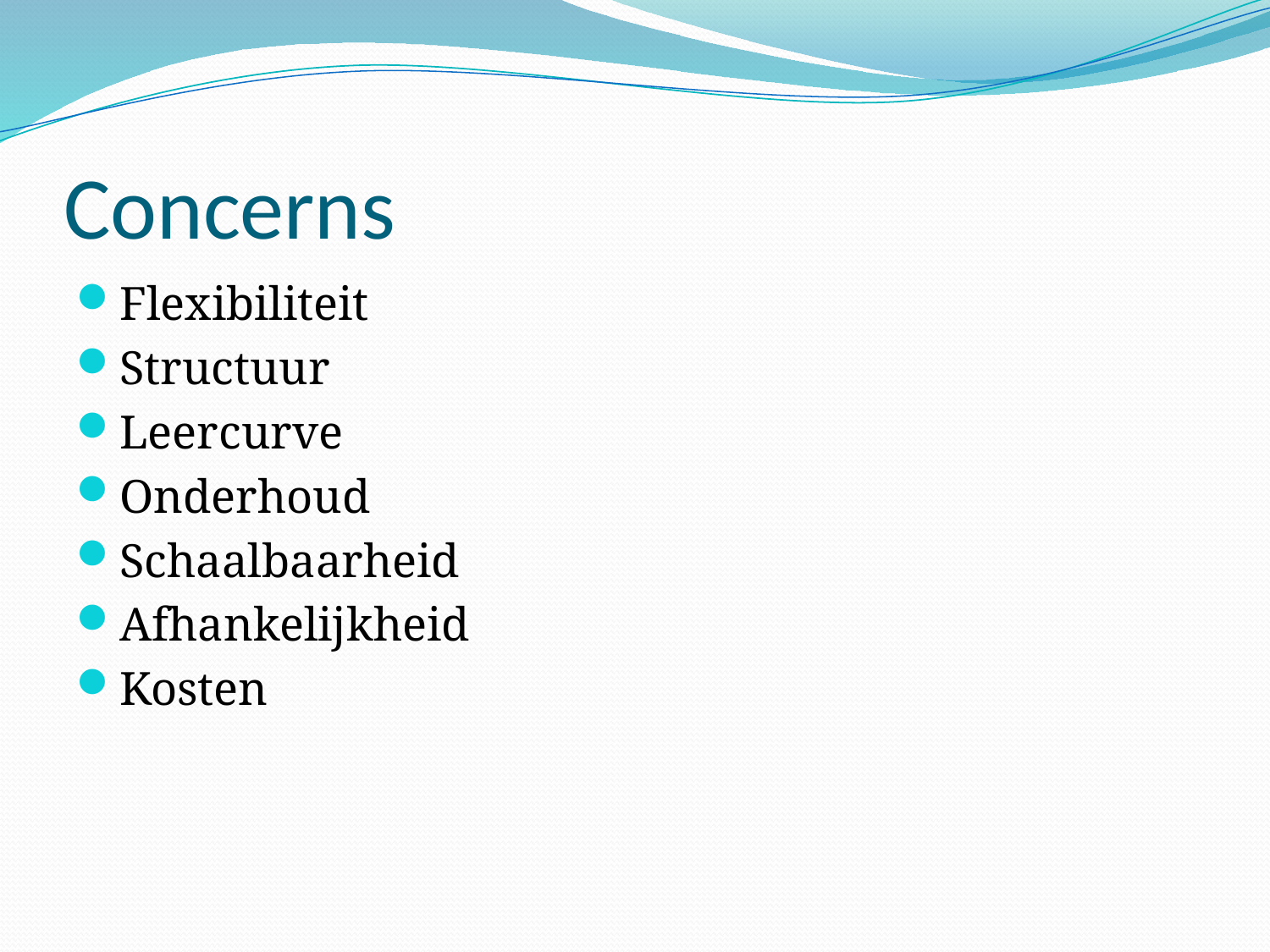

# Concerns
Flexibiliteit
Structuur
Leercurve
Onderhoud
Schaalbaarheid
Afhankelijkheid
Kosten